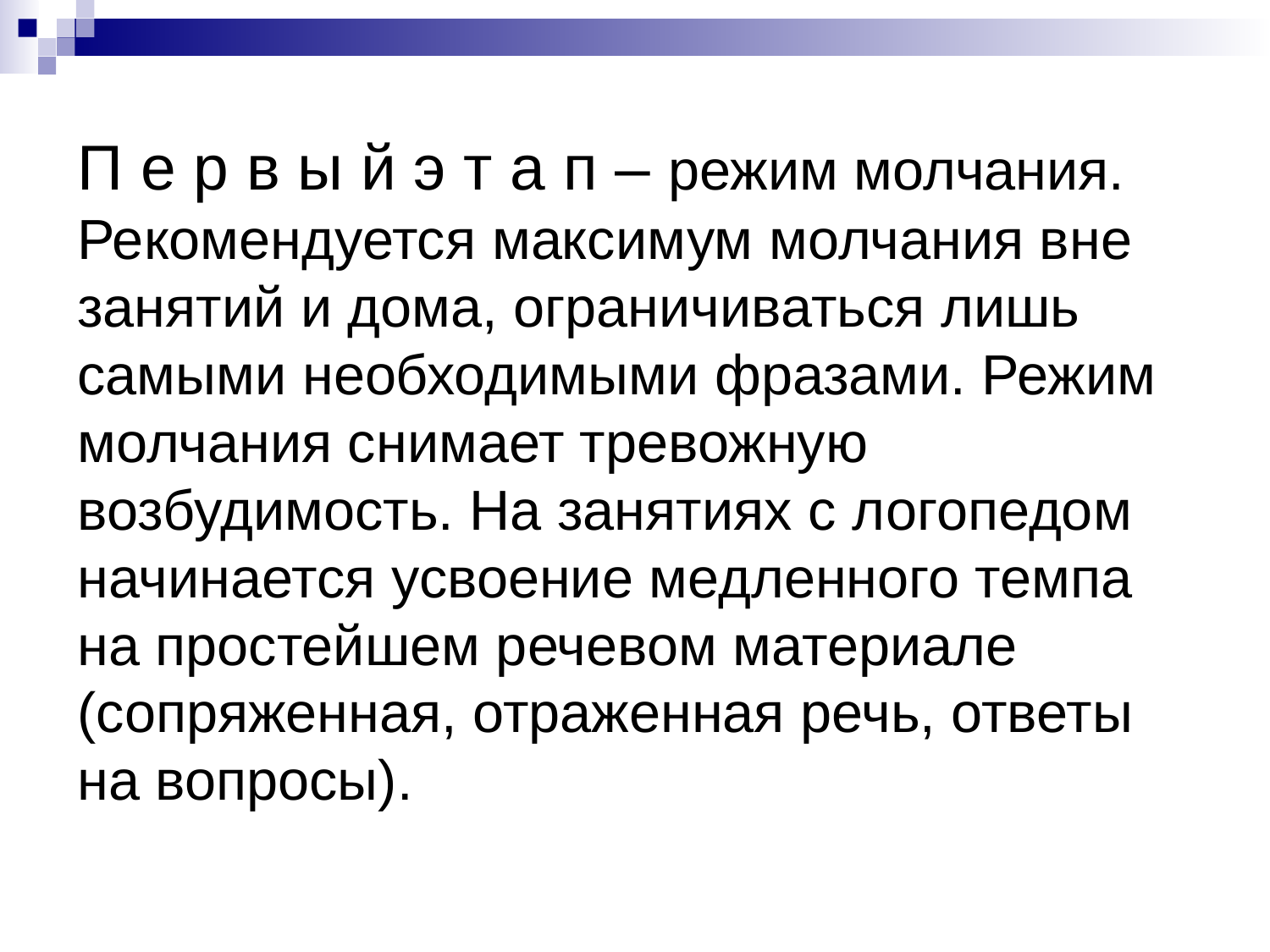

# П е р в ы й э т а п – режим молчания. Рекомендуется максимум молчания вне занятий и дома, ограничиваться лишь самыми необходимыми фразами. Режим молчания снимает тревожную возбудимость. На занятиях с логопедом начинается усвоение медленного темпа на простейшем речевом материале (сопряженная, отраженная речь, ответы на вопросы).